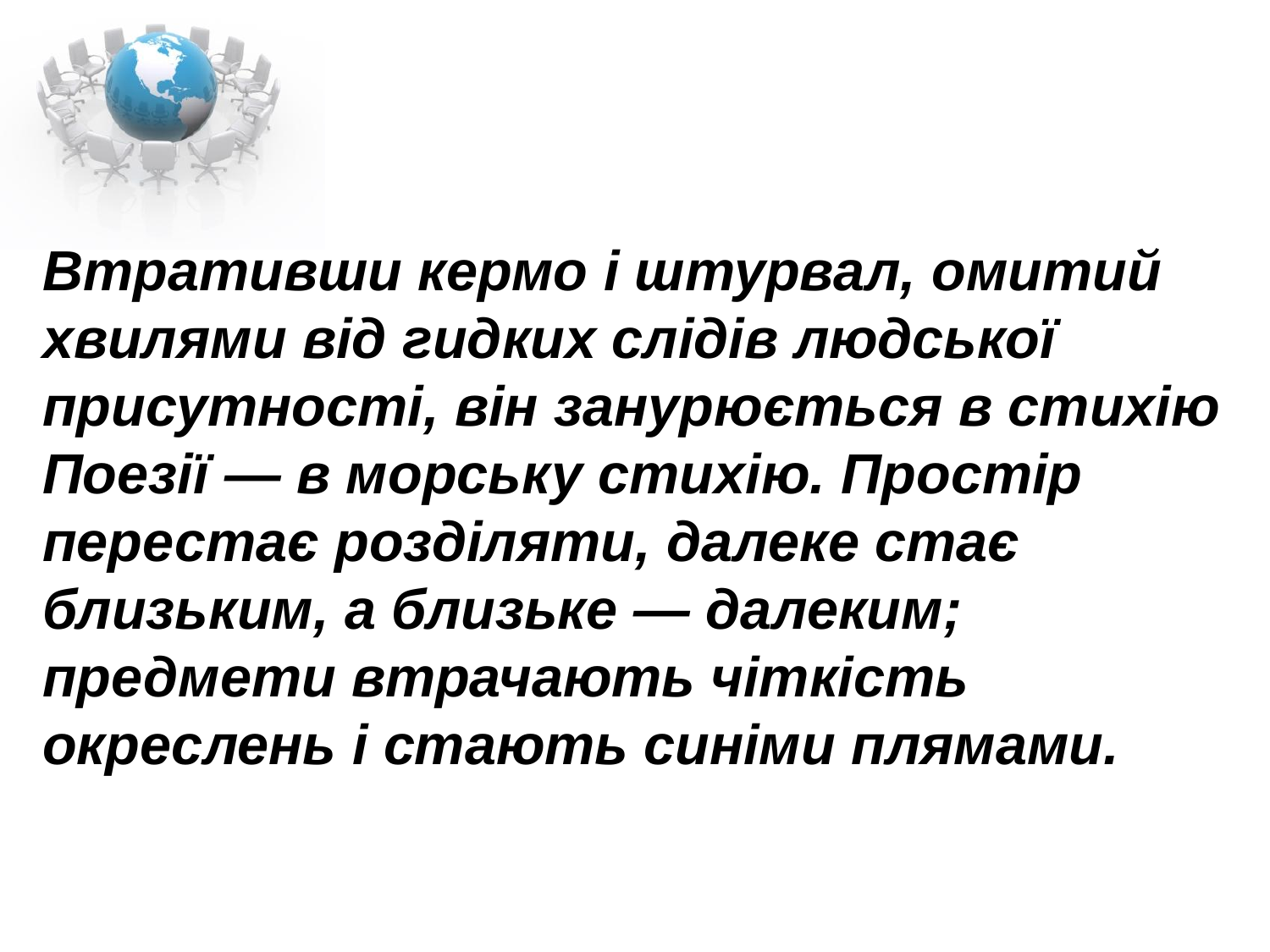

Втративши кермо і штурвал, омитий хвилями від гидких слідів людської присутності, він занурюється в стихію Поезії — в морську стихію. Простір перестає розділяти, далеке стає близьким, а близьке — далеким; предмети втрачають чіткість окреслень і стають синіми плямами.